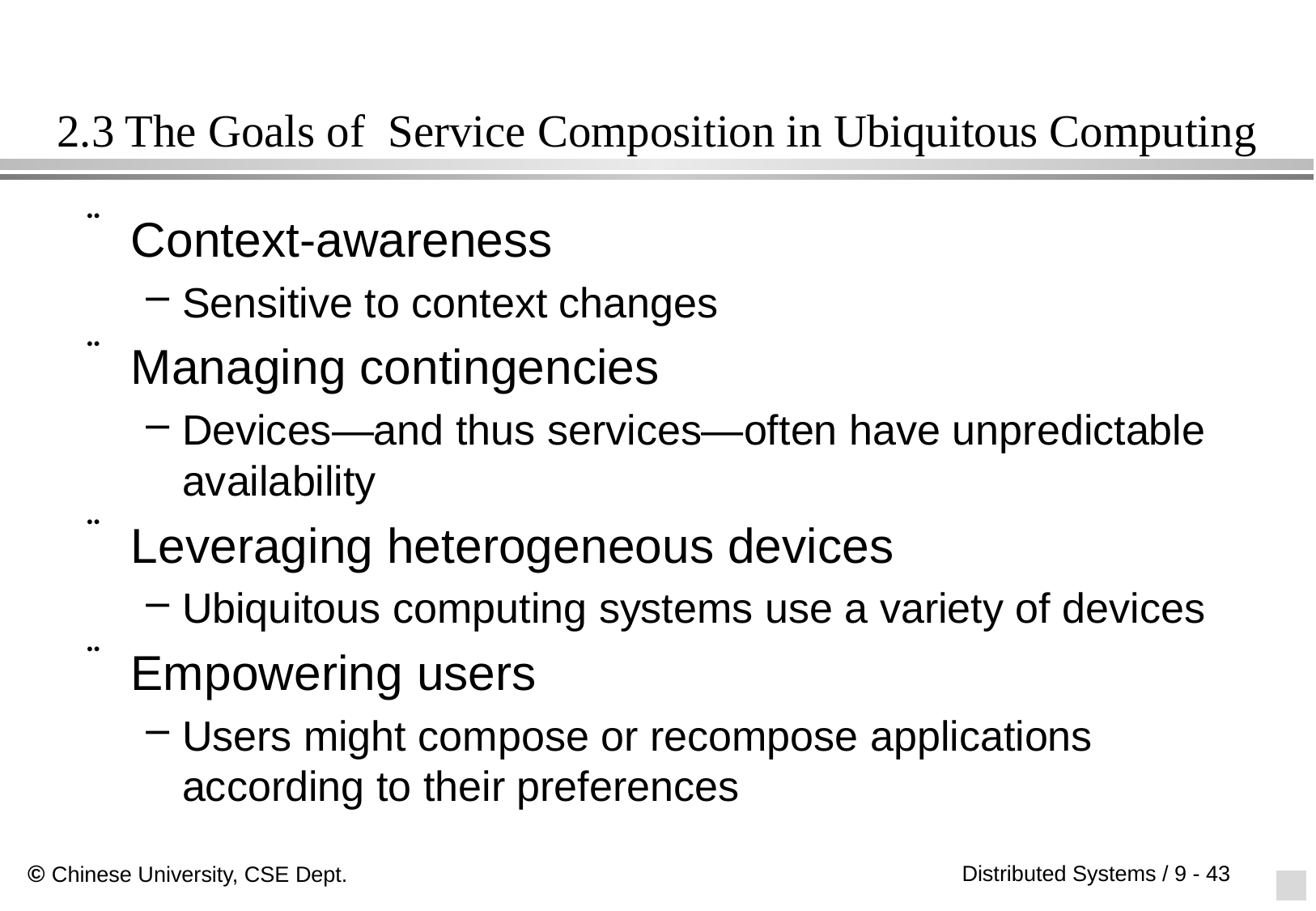

# 2.3 The Goals of  Service Composition in Ubiquitous Computing
Context-awareness
Sensitive to context changes
Managing contingencies
Devices—and thus services—often have unpredictable availability
Leveraging heterogeneous devices
Ubiquitous computing systems use a variety of devices
Empowering users
Users might compose or recompose applications according to their preferences